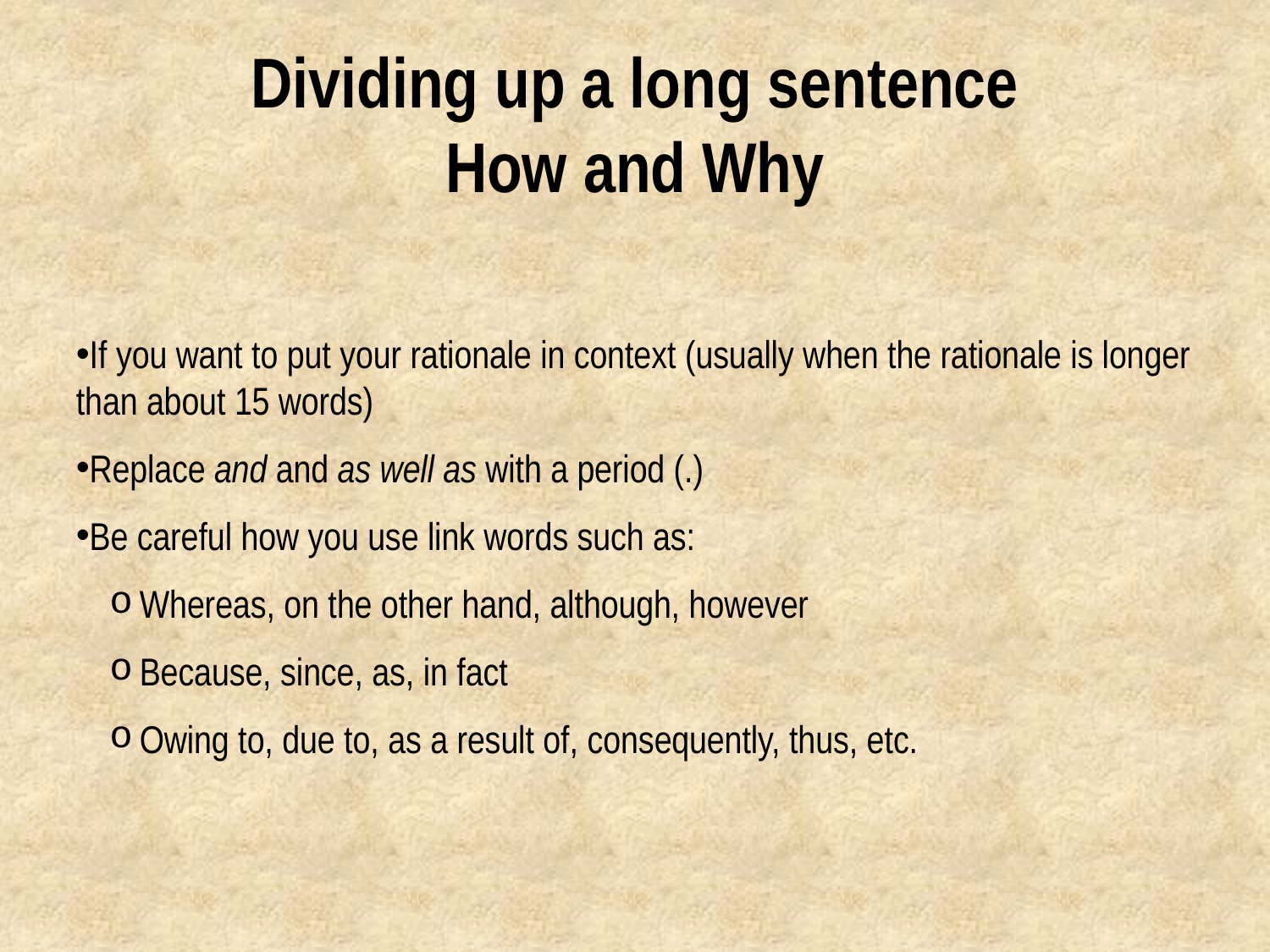

# Dividing up a long sentence How and Why
If you want to put your rationale in context (usually when the rationale is longer than about 15 words)
Replace and and as well as with a period (.)
Be careful how you use link words such as:
Whereas, on the other hand, although, however
Because, since, as, in fact
Owing to, due to, as a result of, consequently, thus, etc.